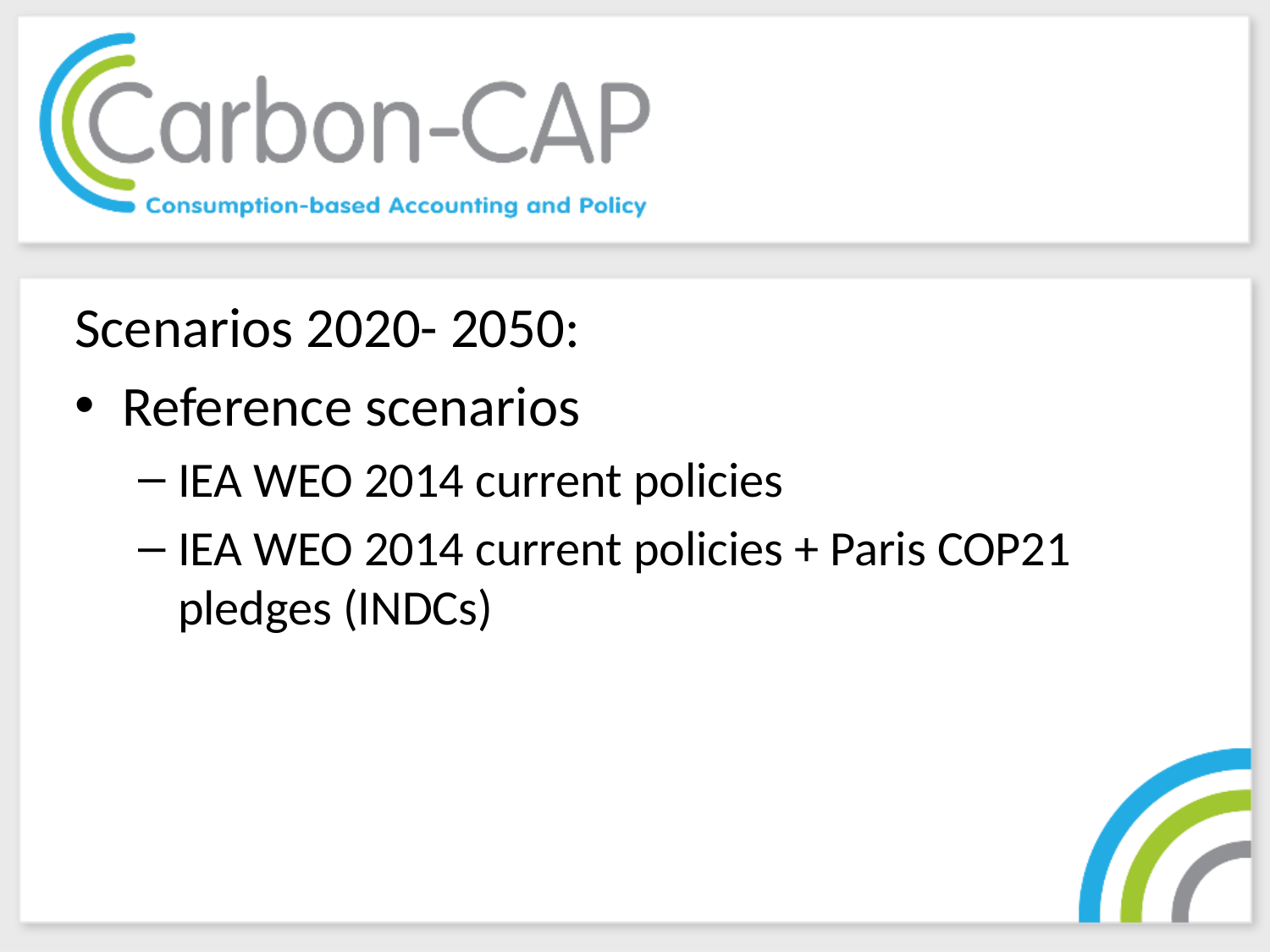

Scenarios 2020- 2050:
Reference scenarios
IEA WEO 2014 current policies
IEA WEO 2014 current policies + Paris COP21 pledges (INDCs)